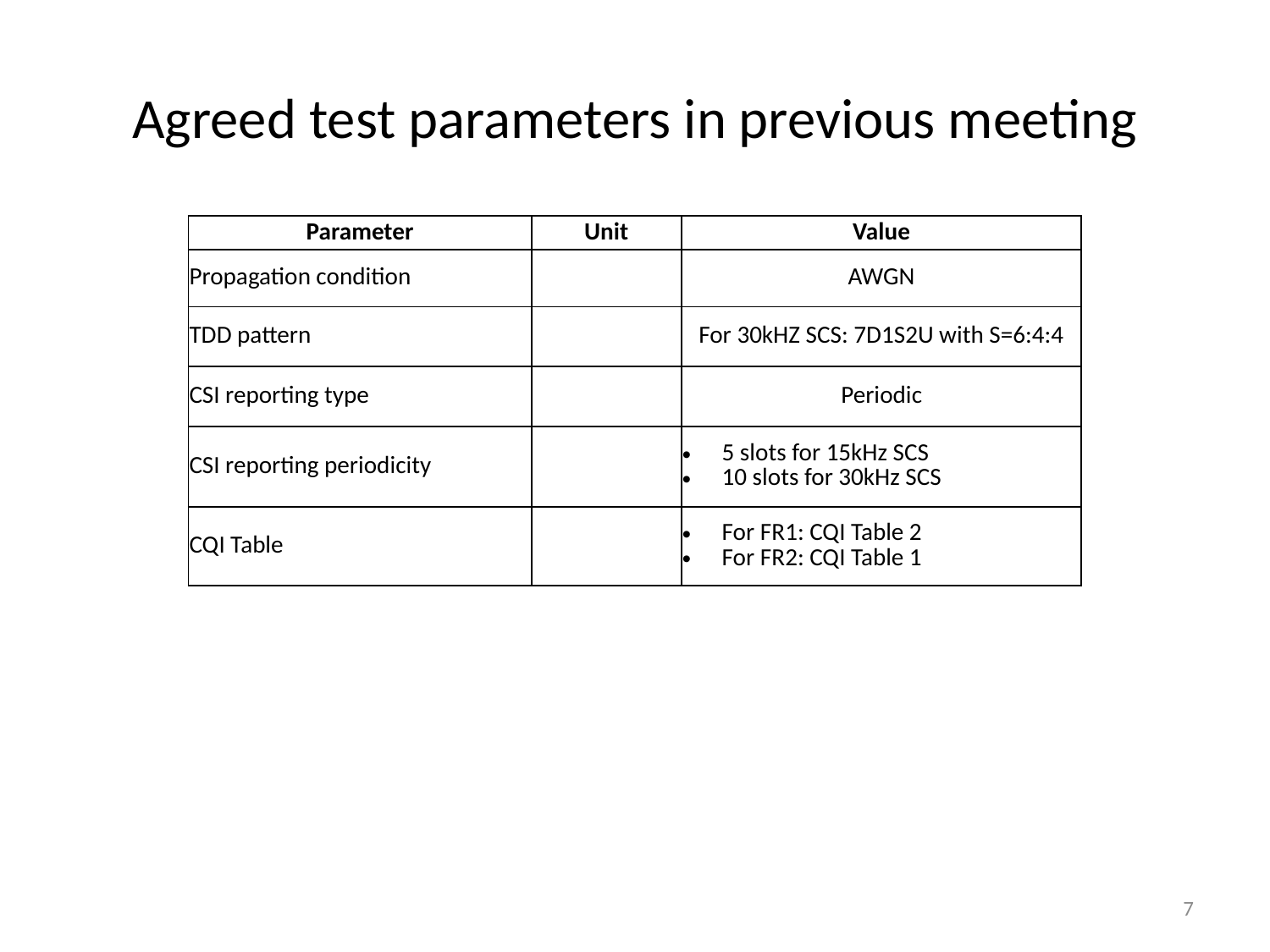

# Agreed test parameters in previous meeting
| Parameter | Unit | Value |
| --- | --- | --- |
| Propagation condition |  | AWGN |
| TDD pattern |  | For 30kHZ SCS: 7D1S2U with S=6:4:4 |
| CSI reporting type |  | Periodic |
| CSI reporting periodicity |  | 5 slots for 15kHz SCS 10 slots for 30kHz SCS |
| CQI Table |  | For FR1: CQI Table 2 For FR2: CQI Table 1 |
7